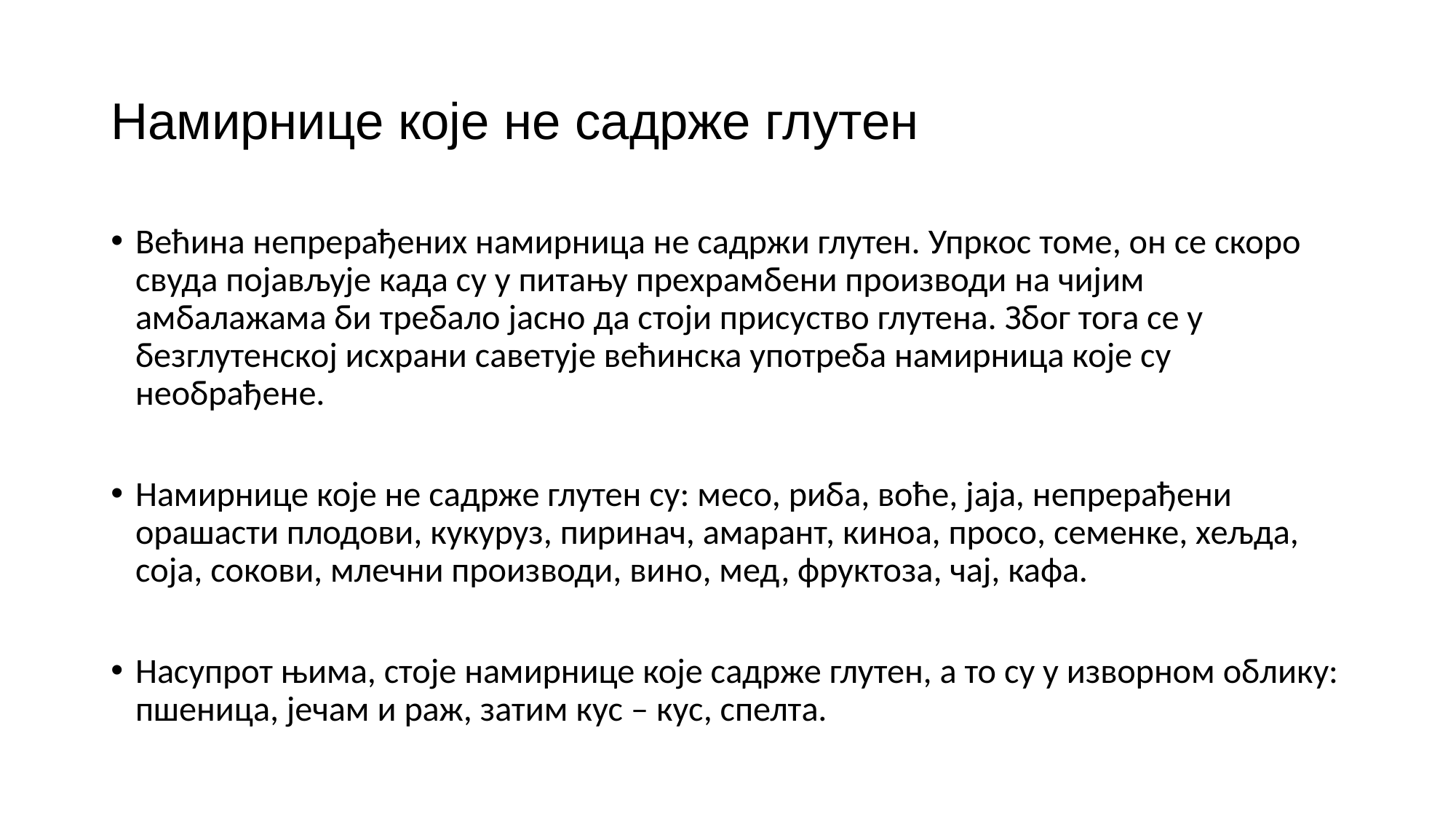

# Намирнице које не садрже глутен
Већина непрерађених намирница не садржи глутен. Упркос томе, он се скоро свуда појављује када су у питању прехрамбени производи на чијим амбалажама би требало јасно да стоји присуство глутена. Због тога се у безглутенској исхрани саветује већинска употреба намирница које су необрађене.

Намирнице које не садрже глутен су: месо, риба, воће, јаја, непрерађени орашасти плодови, кукуруз, пиринач, амарант, киноа, просо, семенке, хељда, соја, сокови, млечни производи, вино, мед, фруктоза, чај, кафа.

Насупрот њима, стоје намирнице које садрже глутен, а то су у изворном облику: пшеница, јечам и раж, затим кус – кус, спелта.